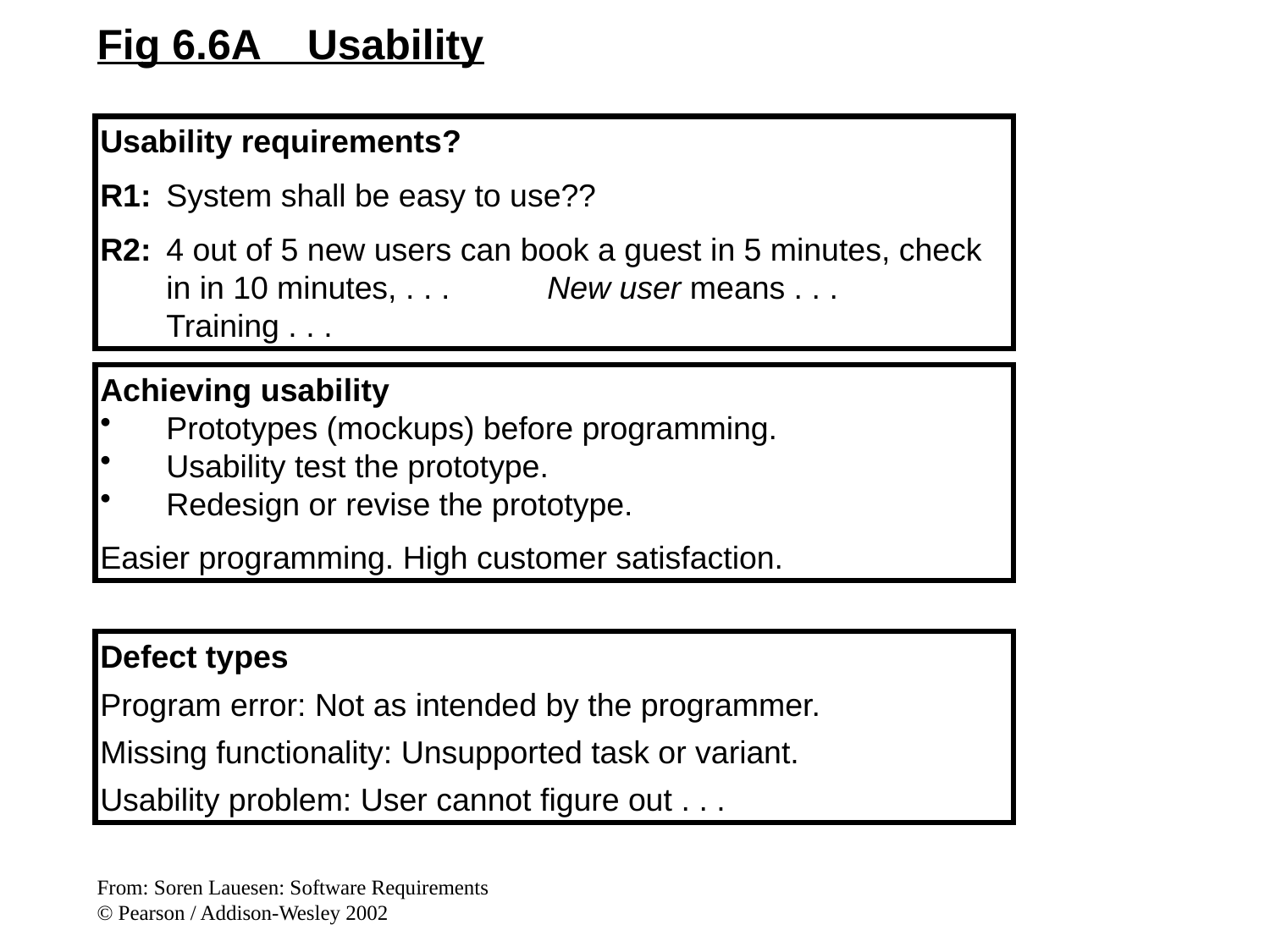

Fig 6.6A    Usability
Usability requirements?
R1:	System shall be easy to use??
R2:	4 out of 5 new users can book a guest in 5 minutes, check in in 10 minutes, . . . 	New user means . . . Training . . .
Achieving usability
Prototypes (mockups) before programming.
Usability test the prototype.
Redesign or revise the prototype.
Easier programming. High customer satisfaction.
Defect types
Program error: Not as intended by the programmer.
Missing functionality: Unsupported task or variant.
Usability problem: User cannot figure out . . .
From: Soren Lauesen: Software Requirements
© Pearson / Addison-Wesley 2002